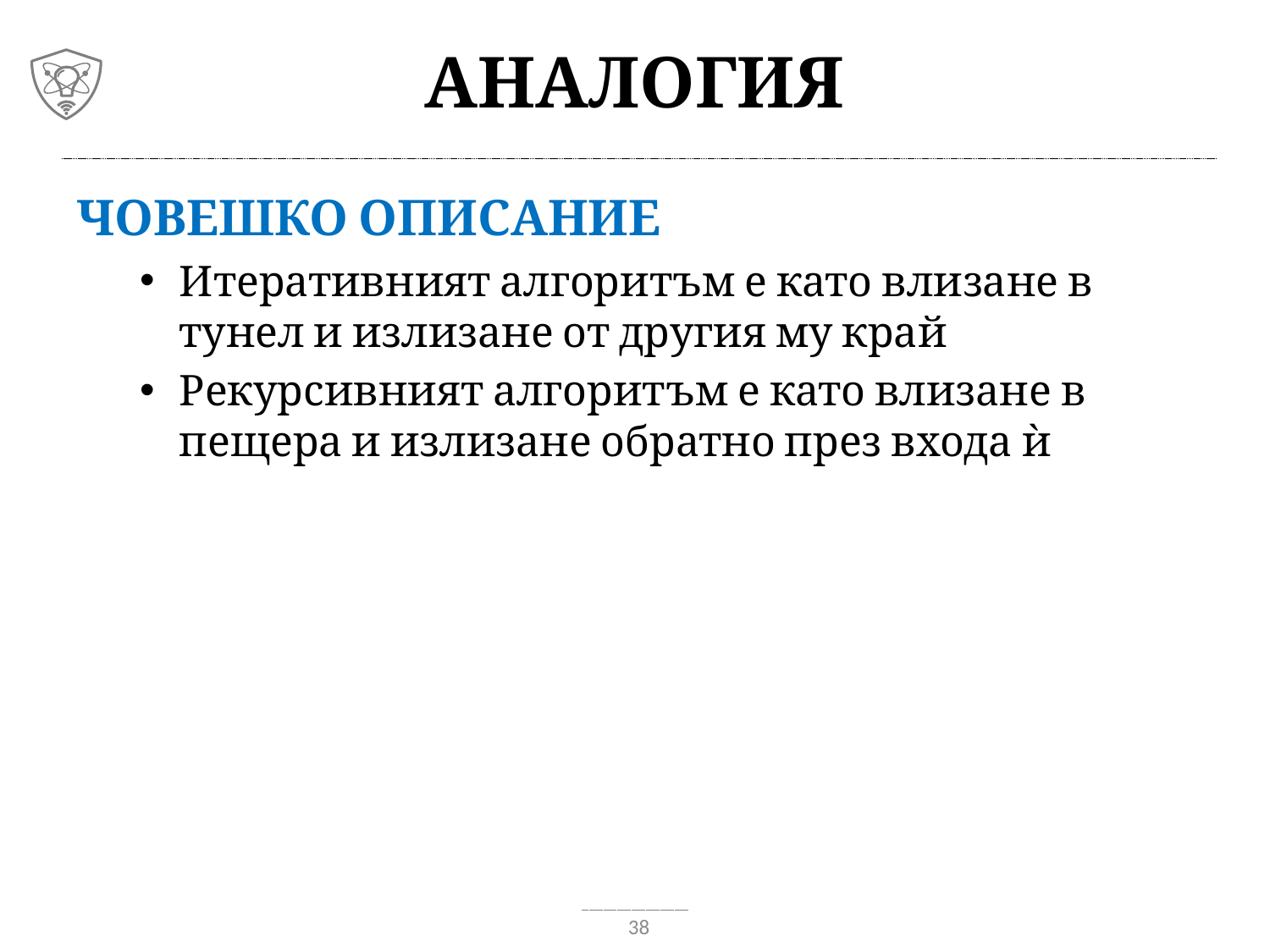

# Аналогия
Човешко описание
Итеративният алгоритъм е като влизане в тунел и излизане от другия му край
Рекурсивният алгоритъм е като влизане в пещера и излизане обратно през входа ѝ
38